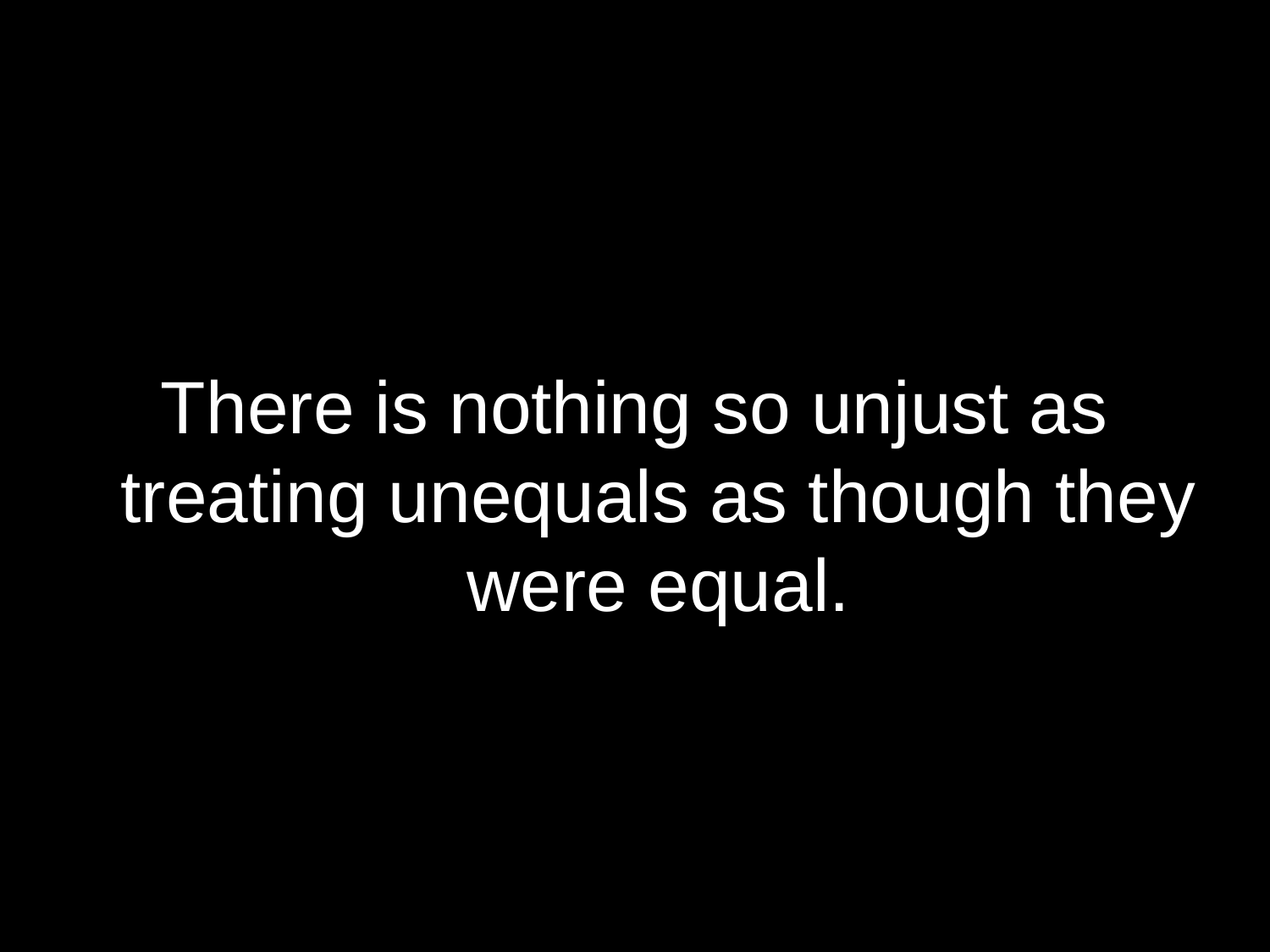

There is nothing so unjust as treating unequals as though they were equal.